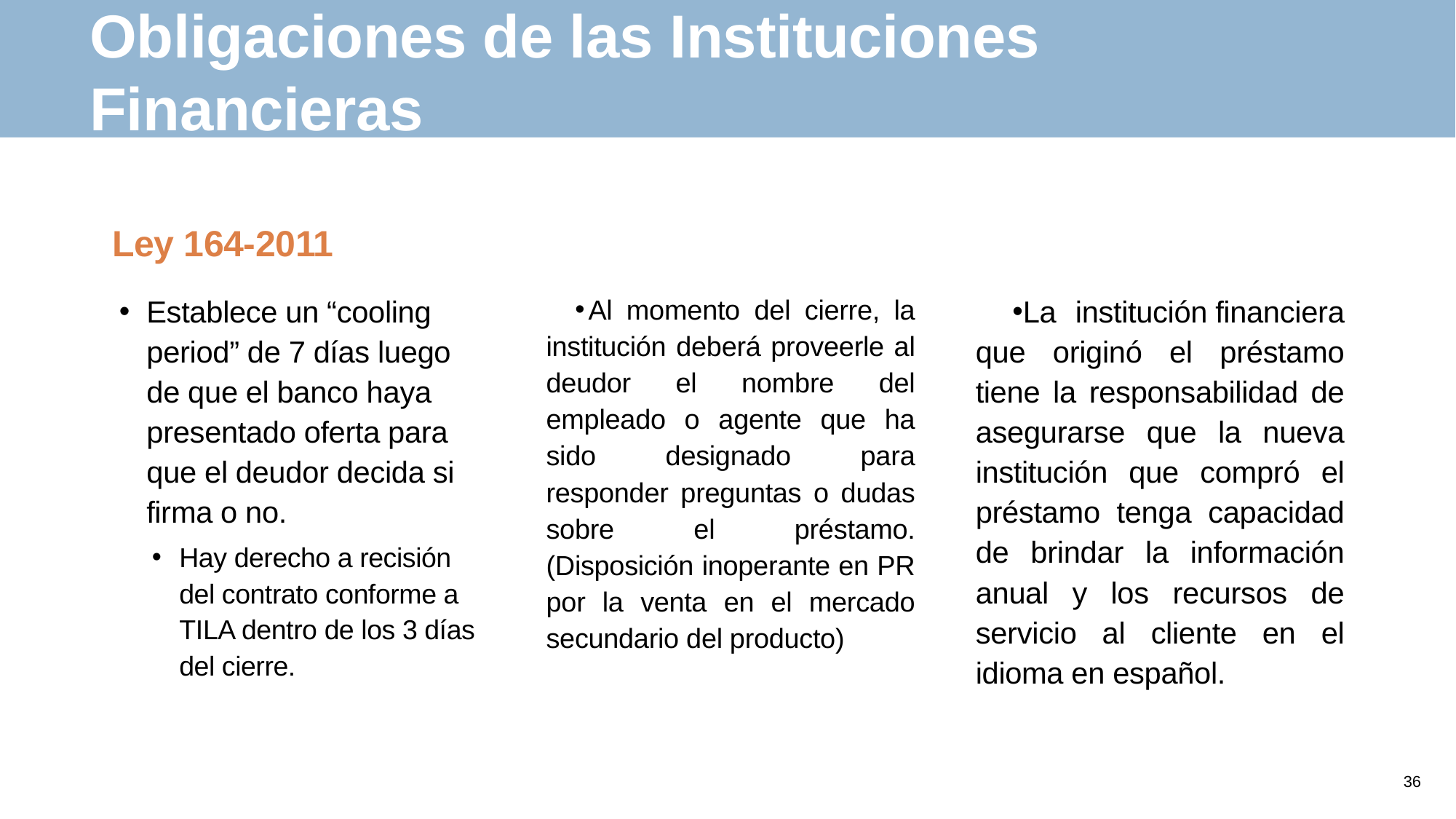

# Obligaciones de las Instituciones Financieras
Ley 164-2011
Establece un “cooling period” de 7 días luego de que el banco haya presentado oferta para que el deudor decida si firma o no.
Hay derecho a recisión del contrato conforme a TILA dentro de los 3 días del cierre.
Al momento del cierre, la institución deberá proveerle al deudor el nombre del empleado o agente que ha sido designado para responder preguntas o dudas sobre el préstamo. (Disposición inoperante en PR por la venta en el mercado secundario del producto)
La institución financiera que originó el préstamo tiene la responsabilidad de asegurarse que la nueva institución que compró el préstamo tenga capacidad de brindar la información anual y los recursos de servicio al cliente en el idioma en español.
36